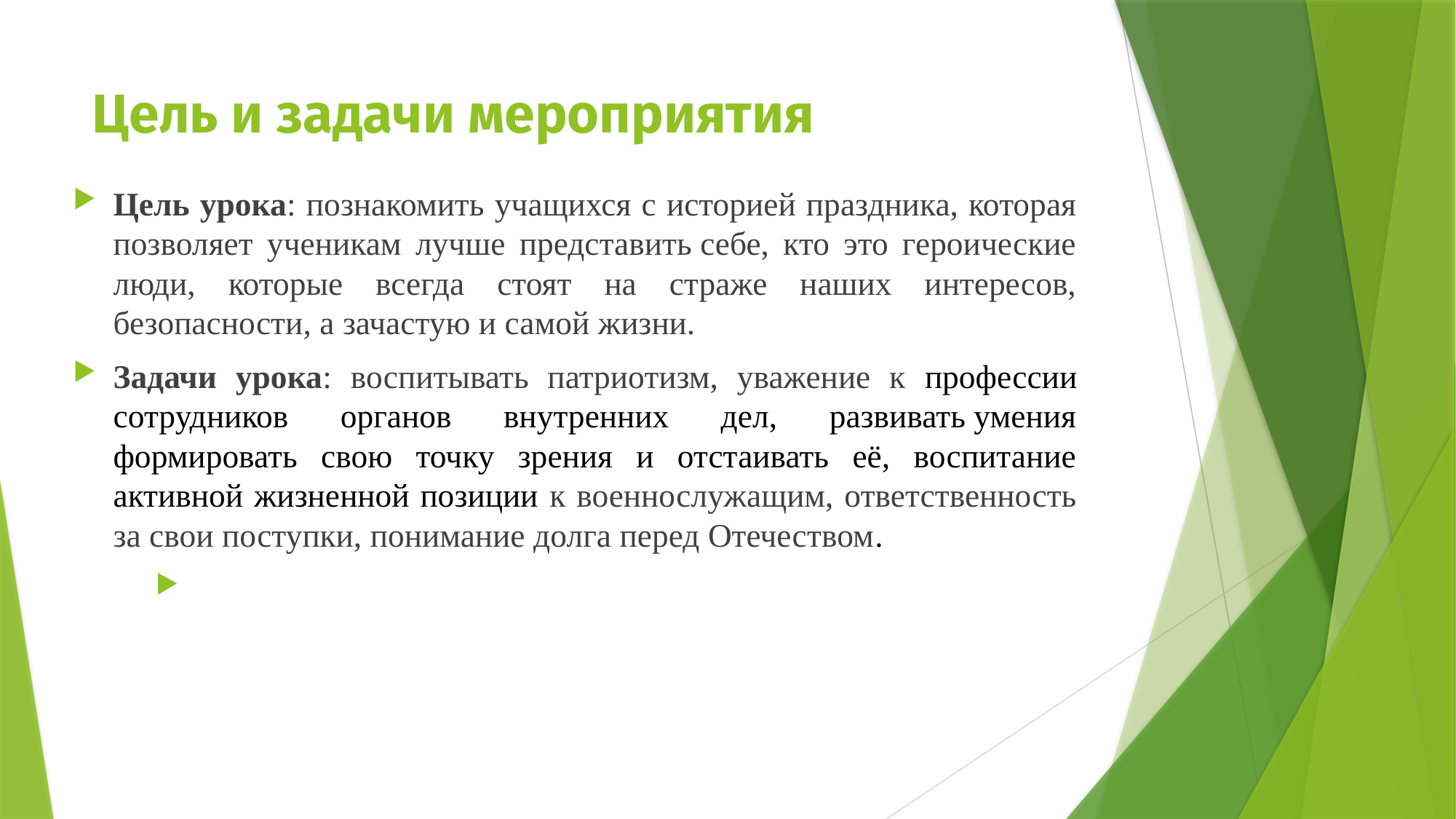

# Цель и задачи мероприятия
Цель урока: познакомить учащихся с историей праздника, которая позволяет ученикам лучше представить себе, кто это героические люди, которые всегда стоят на страже наших интересов, безопасности, а зачастую и самой жизни.
Задачи урока: воспитывать патриотизм, уважение к профессии сотрудников органов внутренних дел, развивать умения формировать свою точку зрения и отстаивать её, воспитание активной жизненной позиции к военнослужащим, ответственность за свои поступки, понимание долга перед Отечеством.